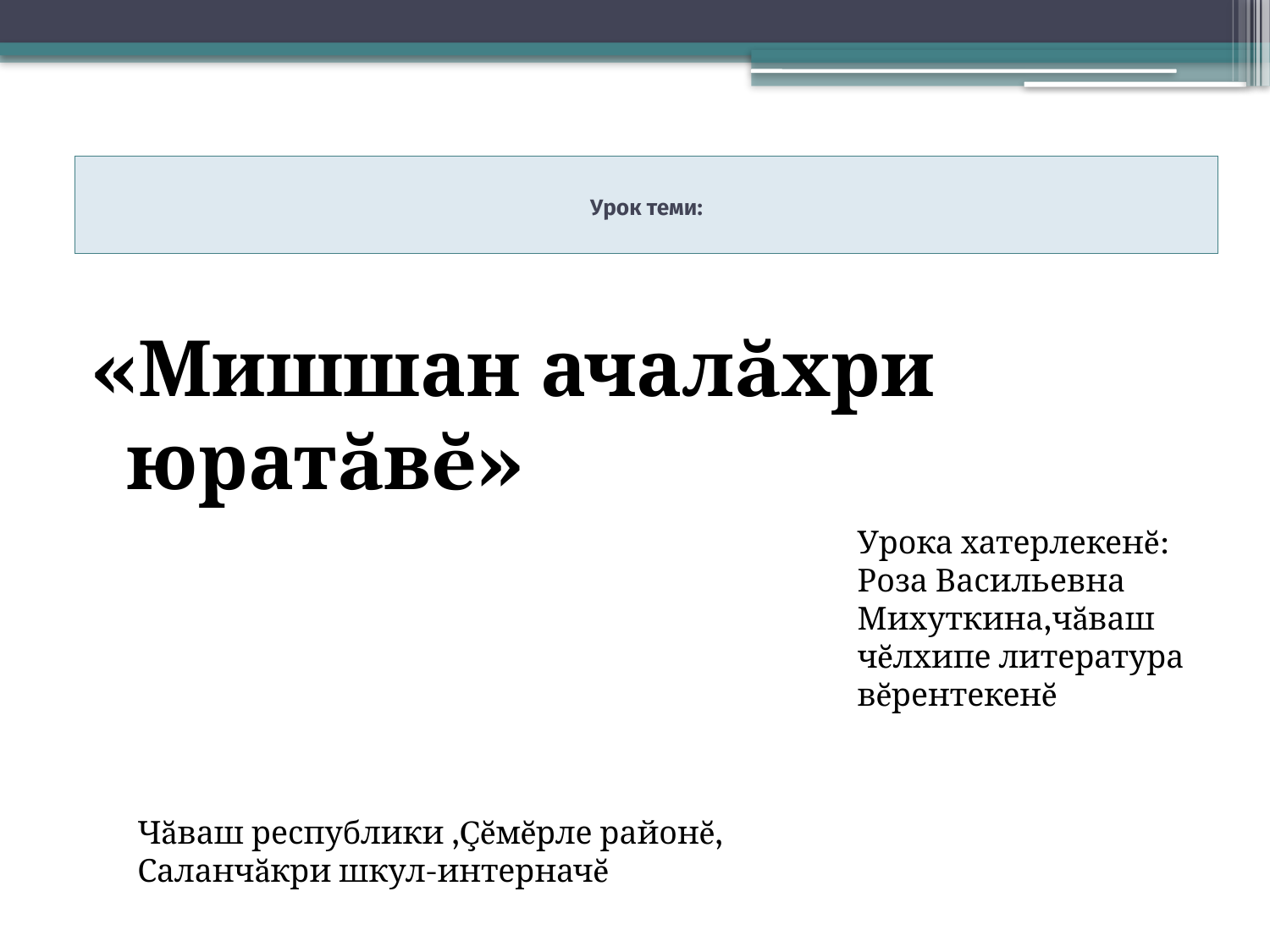

# Урок теми:
«Мишшан ачалăхри юратăвĕ»
Урока хатерлекенĕ:
Роза Васильевна Михуткина,чăваш чĕлхипе литература  вĕрентекенĕ

Чăваш республики ,Çĕмĕрле районĕ, Саланчăкри шкул-интерначĕ